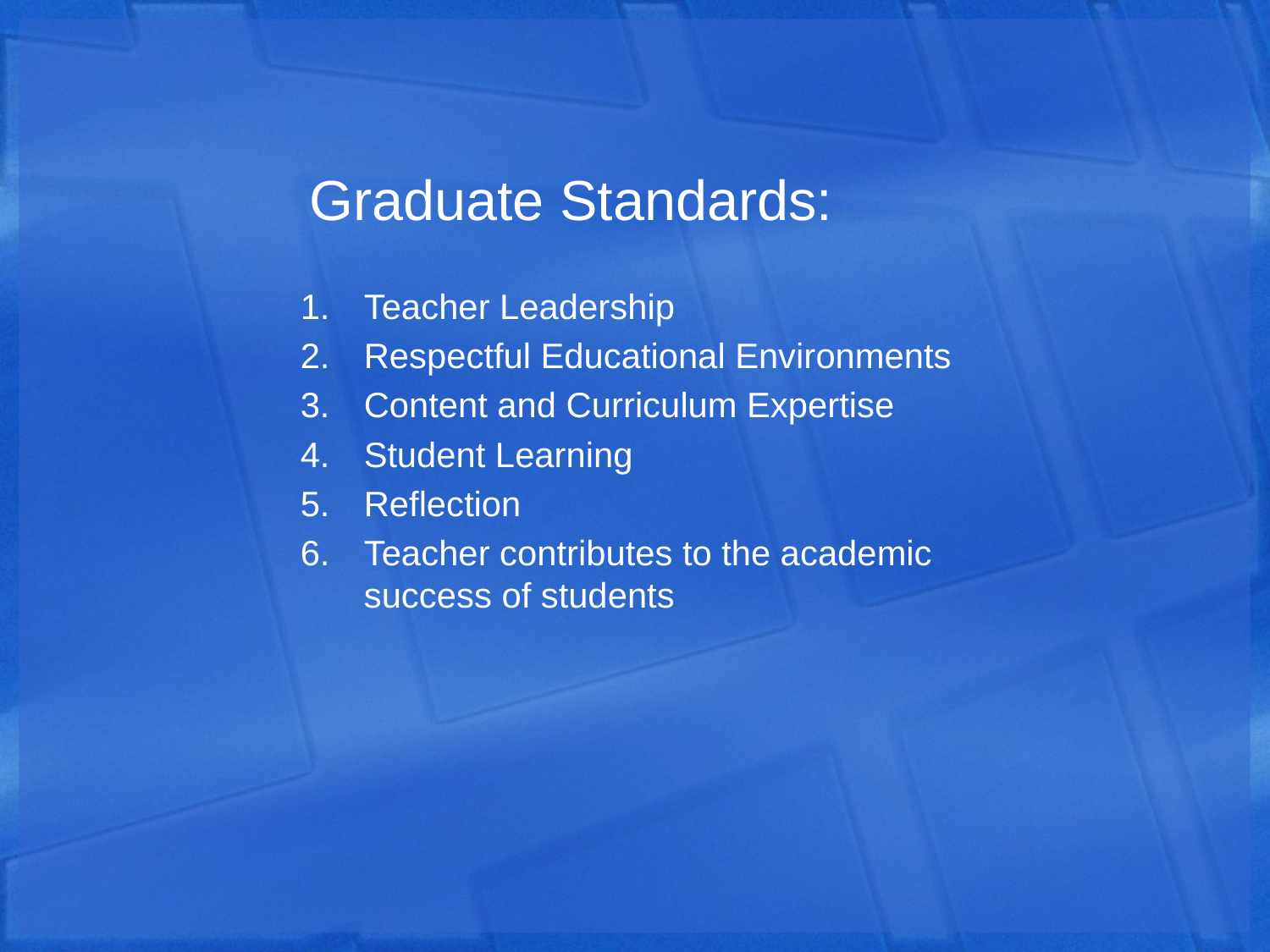

# Graduate Standards:
Teacher Leadership
Respectful Educational Environments
Content and Curriculum Expertise
Student Learning
Reflection
Teacher contributes to the academic success of students